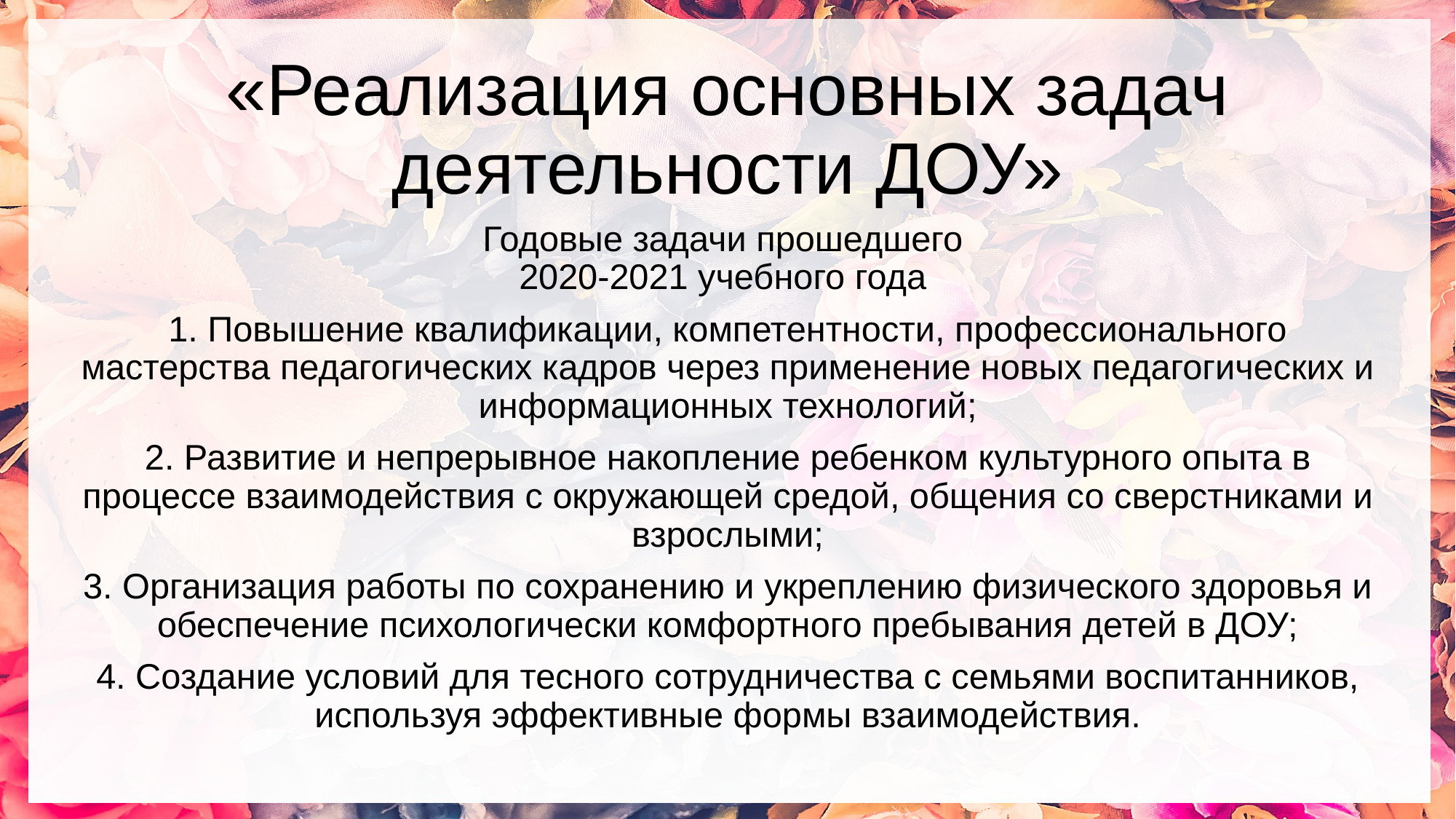

# «Реализация основных задач деятельности ДОУ»
Годовые задачи прошедшего
2020-2021 учебного года
1. Повышение квалификации, компетентности, профессионального мастерства педагогических кадров через применение новых педагогических и информационных технологий;
2. Развитие и непрерывное накопление ребенком культурного опыта в процессе взаимодействия с окружающей средой, общения со сверстниками и взрослыми;
3. Организация работы по сохранению и укреплению физического здоровья и обеспечение психологически комфортного пребывания детей в ДОУ;
4. Создание условий для тесного сотрудничества с семьями воспитанников, используя эффективные формы взаимодействия.